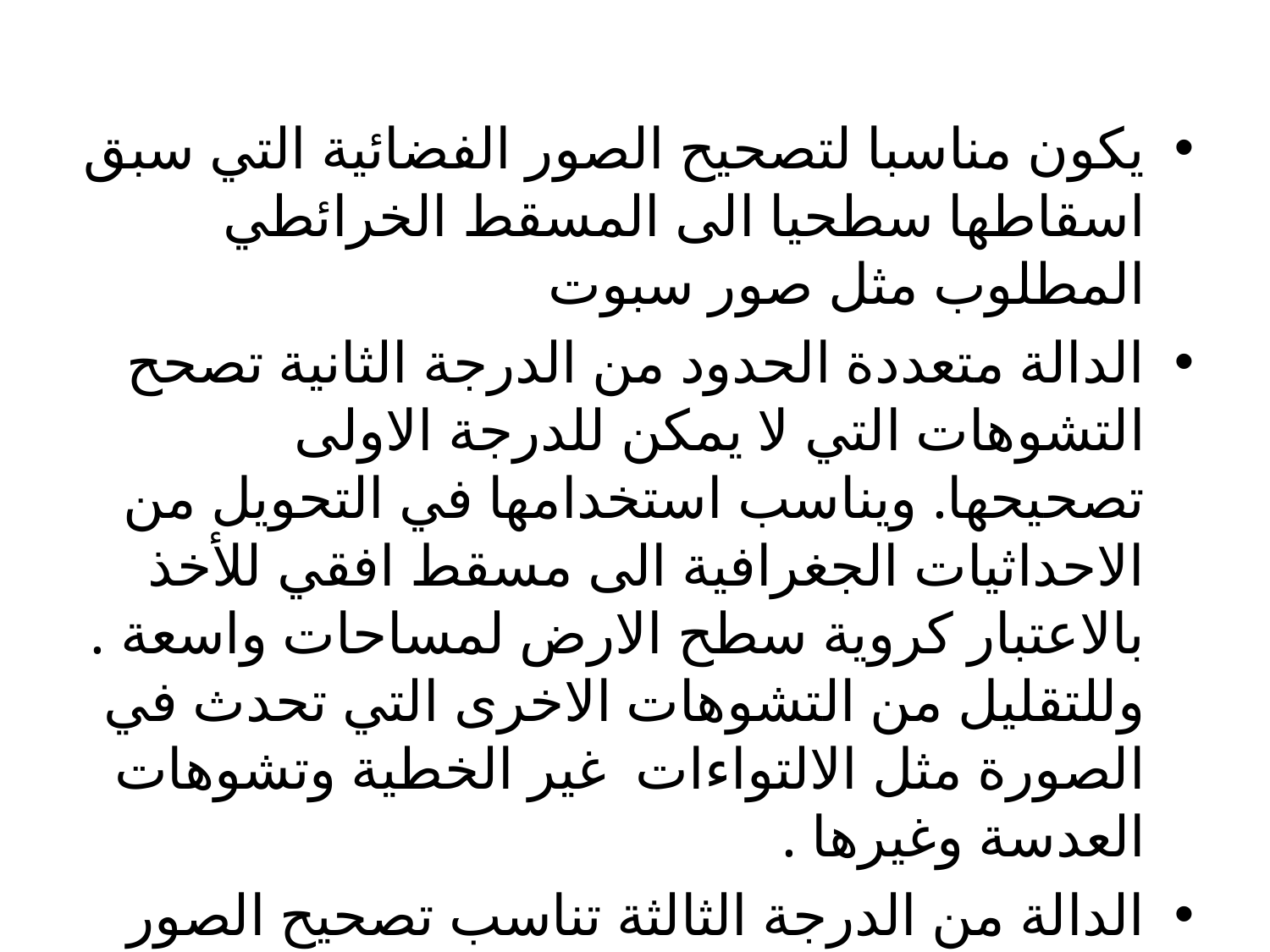

يكون مناسبا لتصحيح الصور الفضائية التي سبق اسقاطها سطحيا الى المسقط الخرائطي المطلوب مثل صور سبوت
الدالة متعددة الحدود من الدرجة الثانية تصحح التشوهات التي لا يمكن للدرجة الاولى تصحيحها. ويناسب استخدامها في التحويل من الاحداثيات الجغرافية الى مسقط افقي للأخذ بالاعتبار كروية سطح الارض لمساحات واسعة . وللتقليل من التشوهات الاخرى التي تحدث في الصورة مثل الالتواءات  غير الخطية وتشوهات العدسة وغيرها .
الدالة من الدرجة الثالثة تناسب تصحيح الصور الجوية المشوهة وصور الرادار والخرائط الرقمية المنتجة من فرز